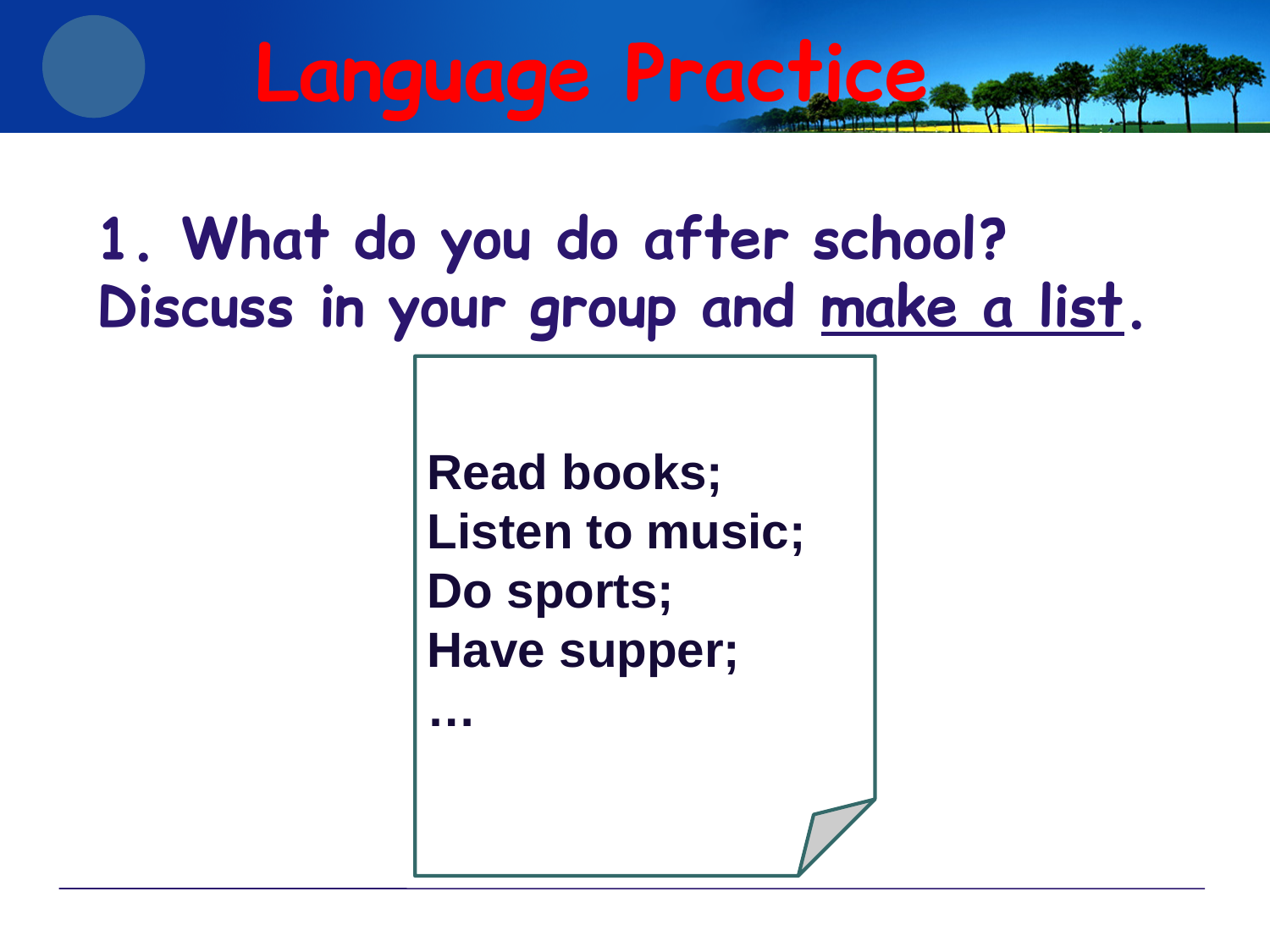

Language Practice
1. What do you do after school? Discuss in your group and make a list.

Read books;
Listen to music;
Do sports;
Have supper;
…